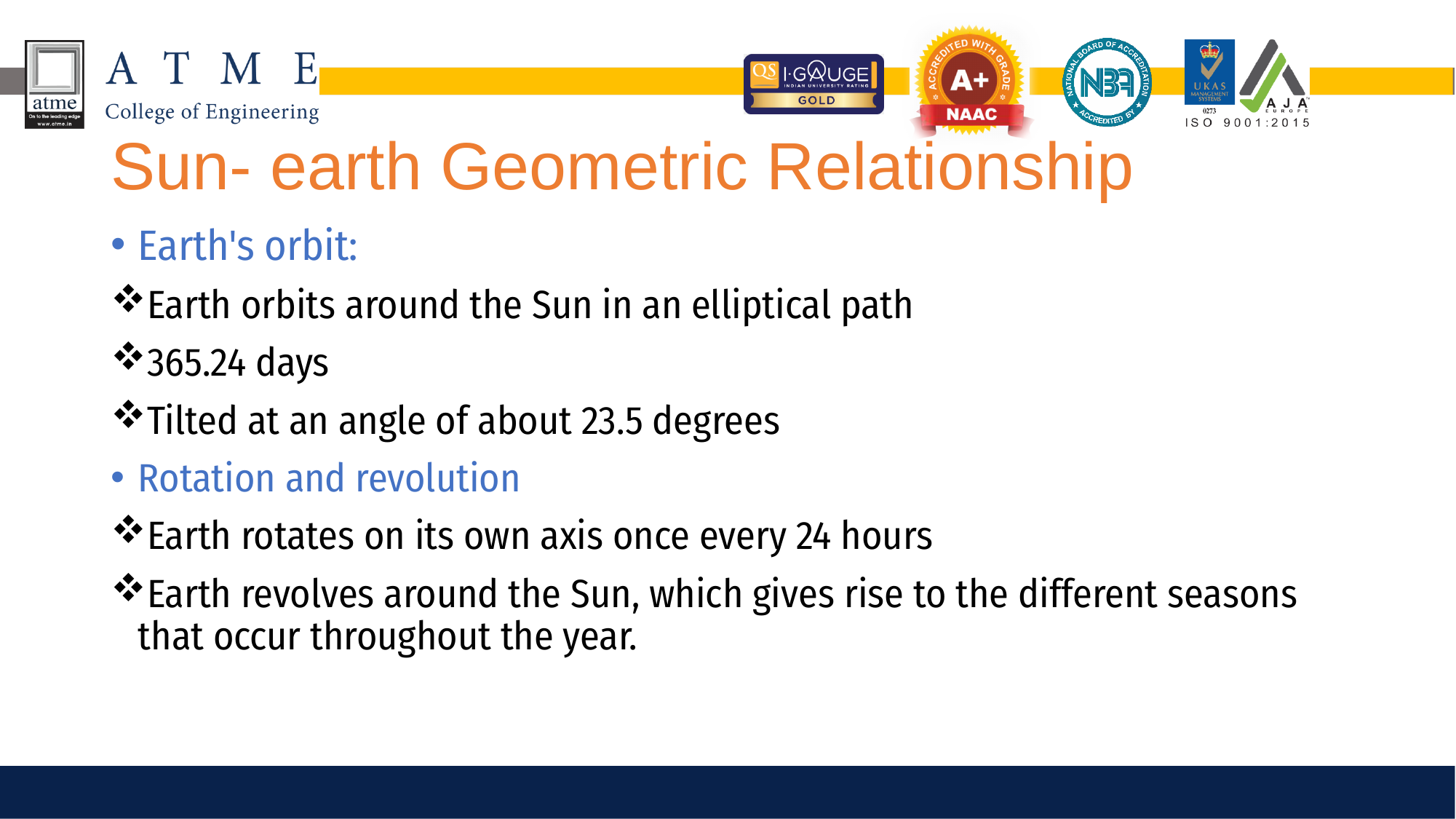

# Sun- earth Geometric Relationship
Earth's orbit:
Earth orbits around the Sun in an elliptical path
365.24 days
Tilted at an angle of about 23.5 degrees
Rotation and revolution
Earth rotates on its own axis once every 24 hours
Earth revolves around the Sun, which gives rise to the different seasons that occur throughout the year.